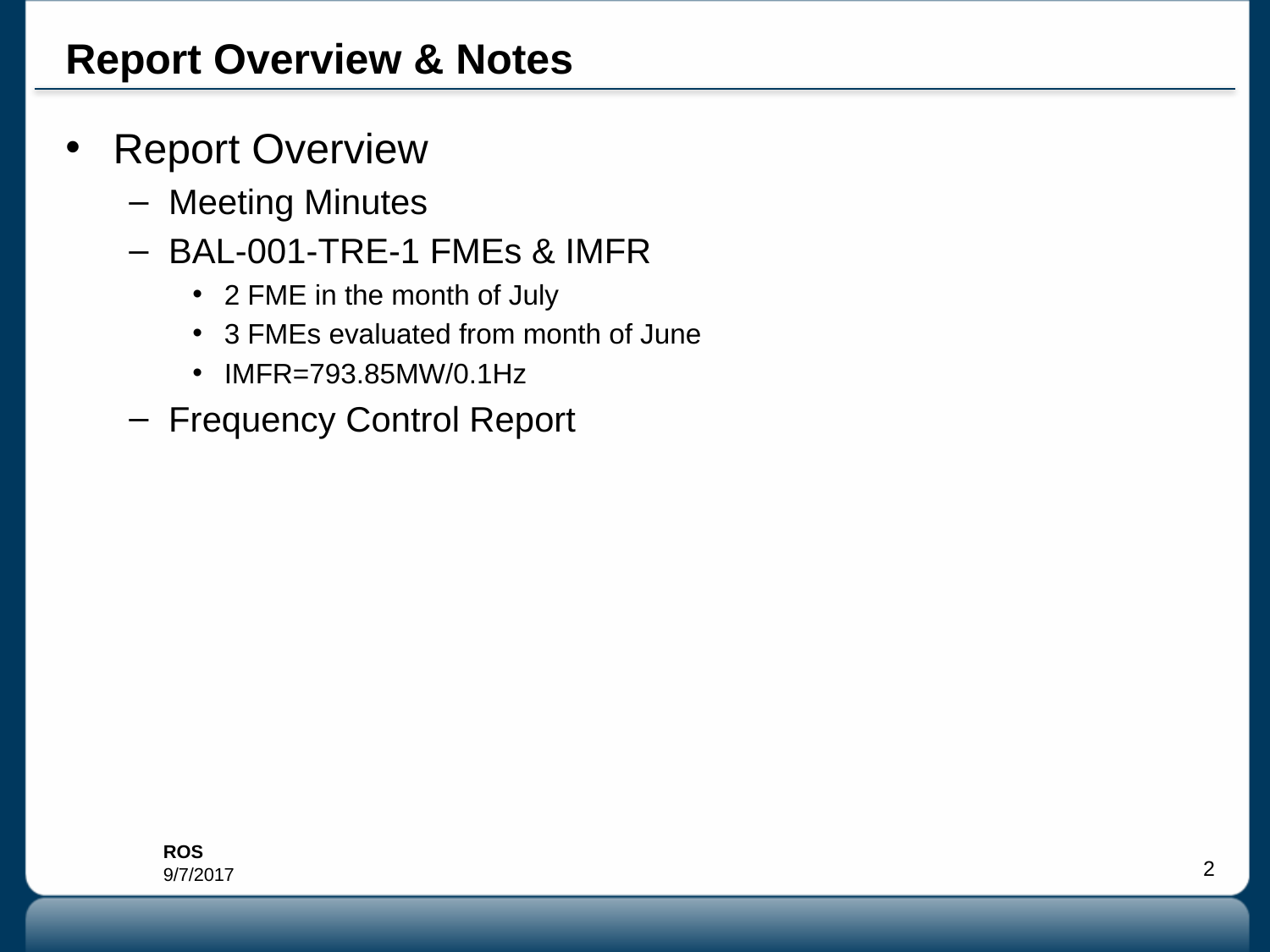

# Report Overview & Notes
Report Overview
Meeting Minutes
BAL-001-TRE-1 FMEs & IMFR
2 FME in the month of July
3 FMEs evaluated from month of June
IMFR=793.85MW/0.1Hz
Frequency Control Report